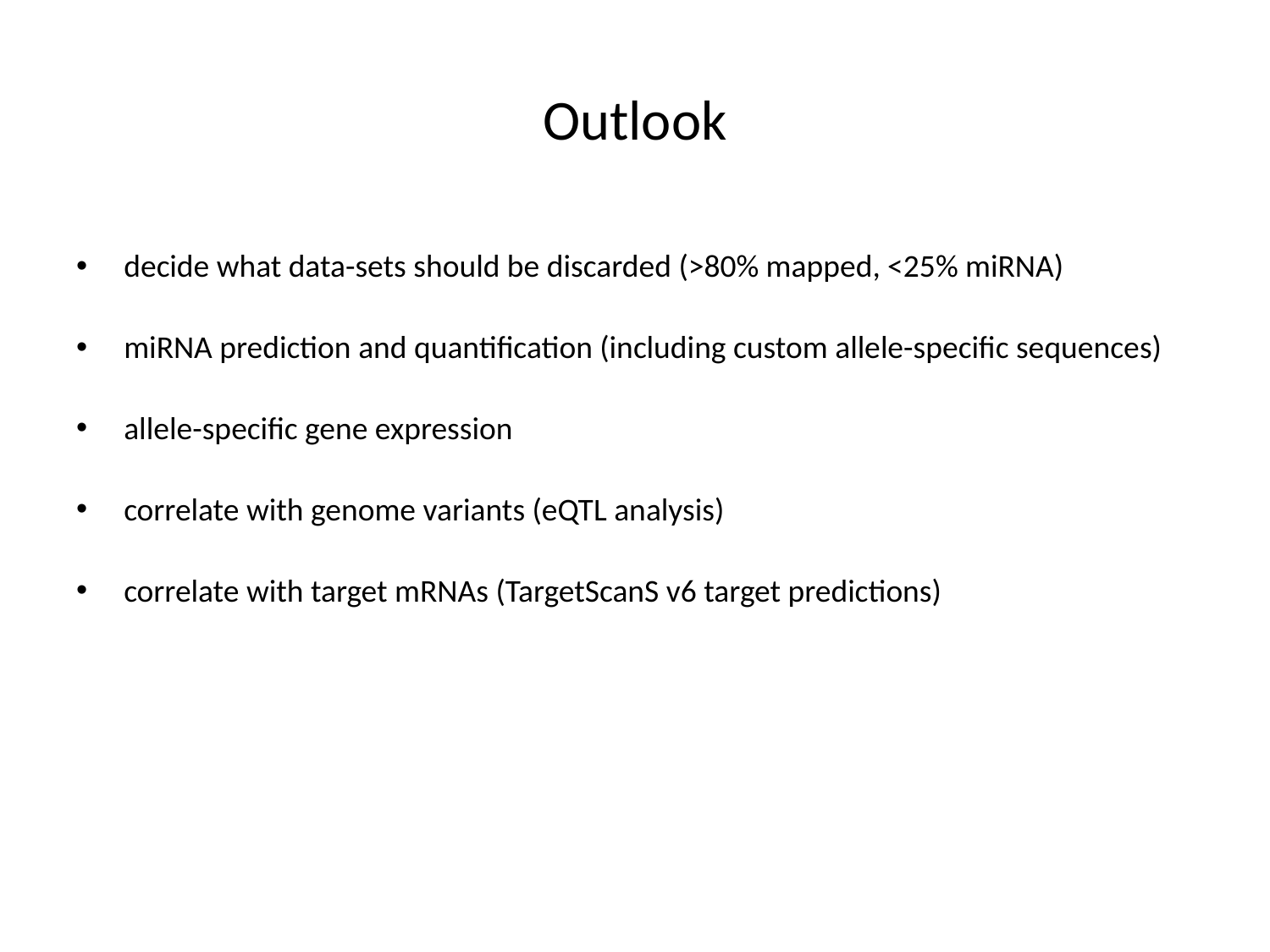

# Outlook

decide what data-sets should be discarded (>80% mapped, <25% miRNA)

miRNA prediction and quantification (including custom allele-specific sequences)

allele-specific gene expression

correlate with genome variants (eQTL analysis)

correlate with target mRNAs (TargetScanS v6 target predictions)